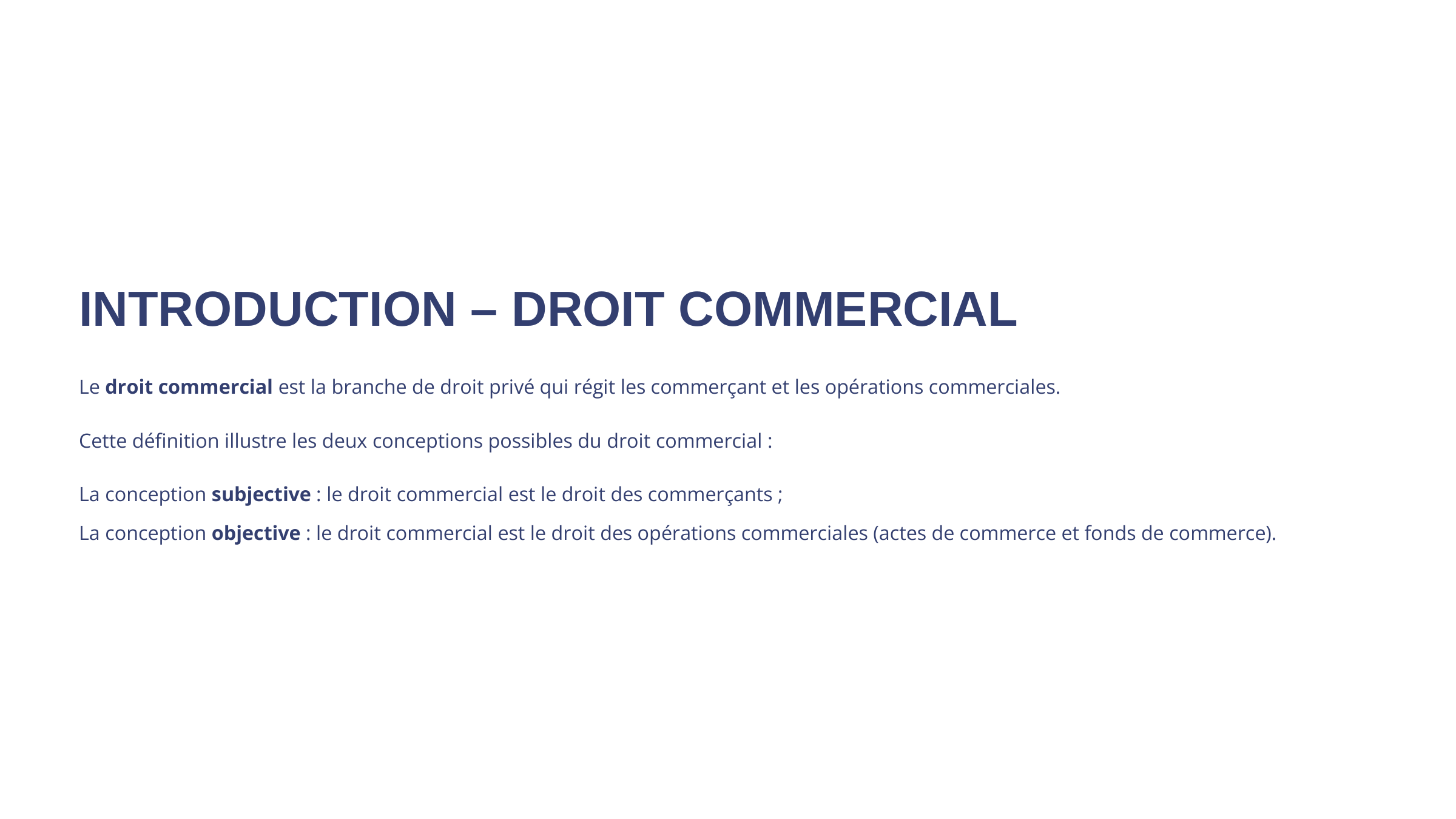

INTRODUCTION – DROIT COMMERCIAL
Le droit commercial est la branche de droit privé qui régit les commerçant et les opérations commerciales.
Cette définition illustre les deux conceptions possibles du droit commercial :
La conception subjective : le droit commercial est le droit des commerçants ;
La conception objective : le droit commercial est le droit des opérations commerciales (actes de commerce et fonds de commerce).